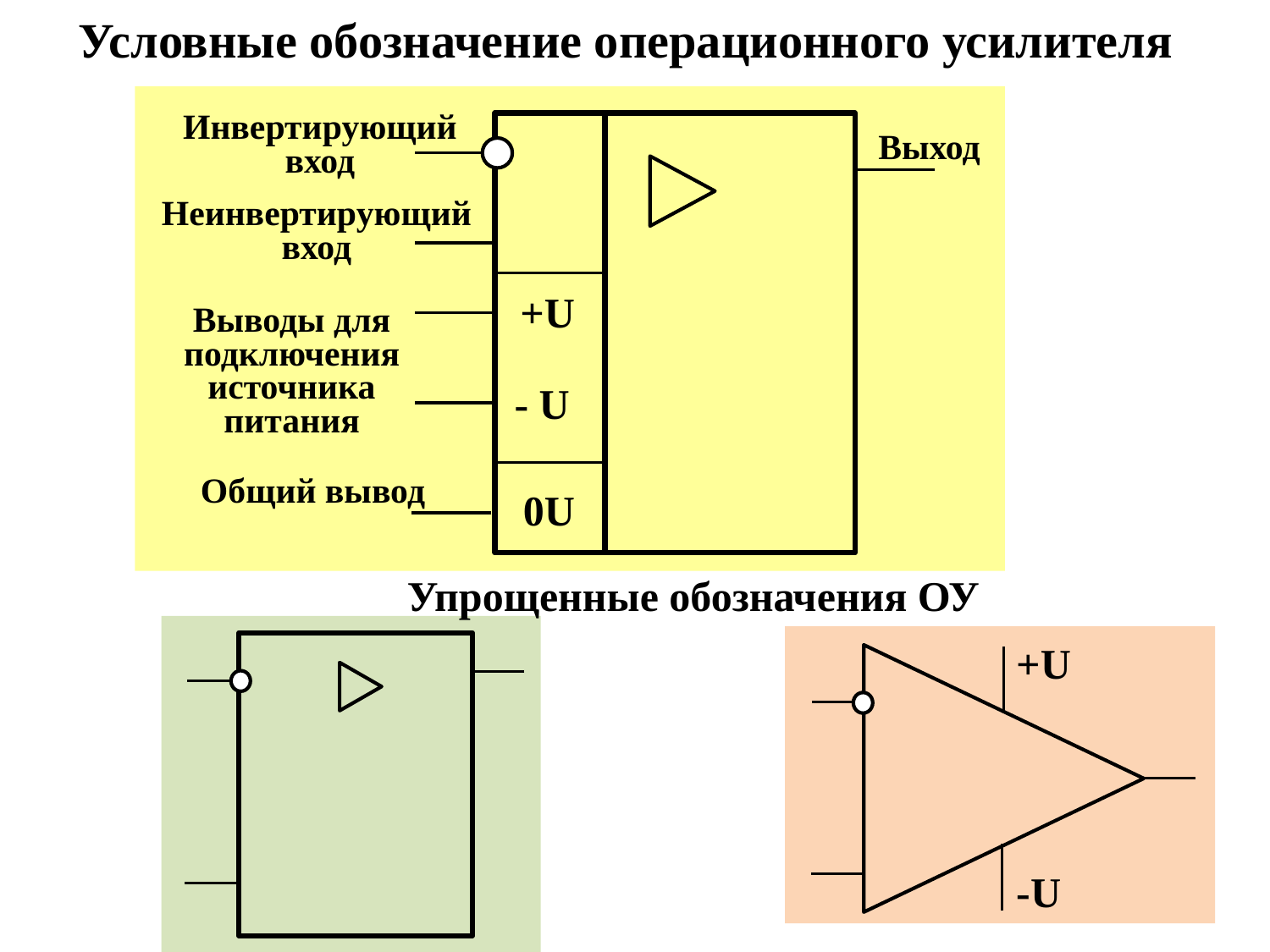

Условные обозначение операционного усилителя

Инвертирующий вход

+U
- U
0U
 Выход

Неинвертирующий вход
Выводы для подключения источника питания
Общий вывод
Упрощенные обозначения ОУ

+U

-U